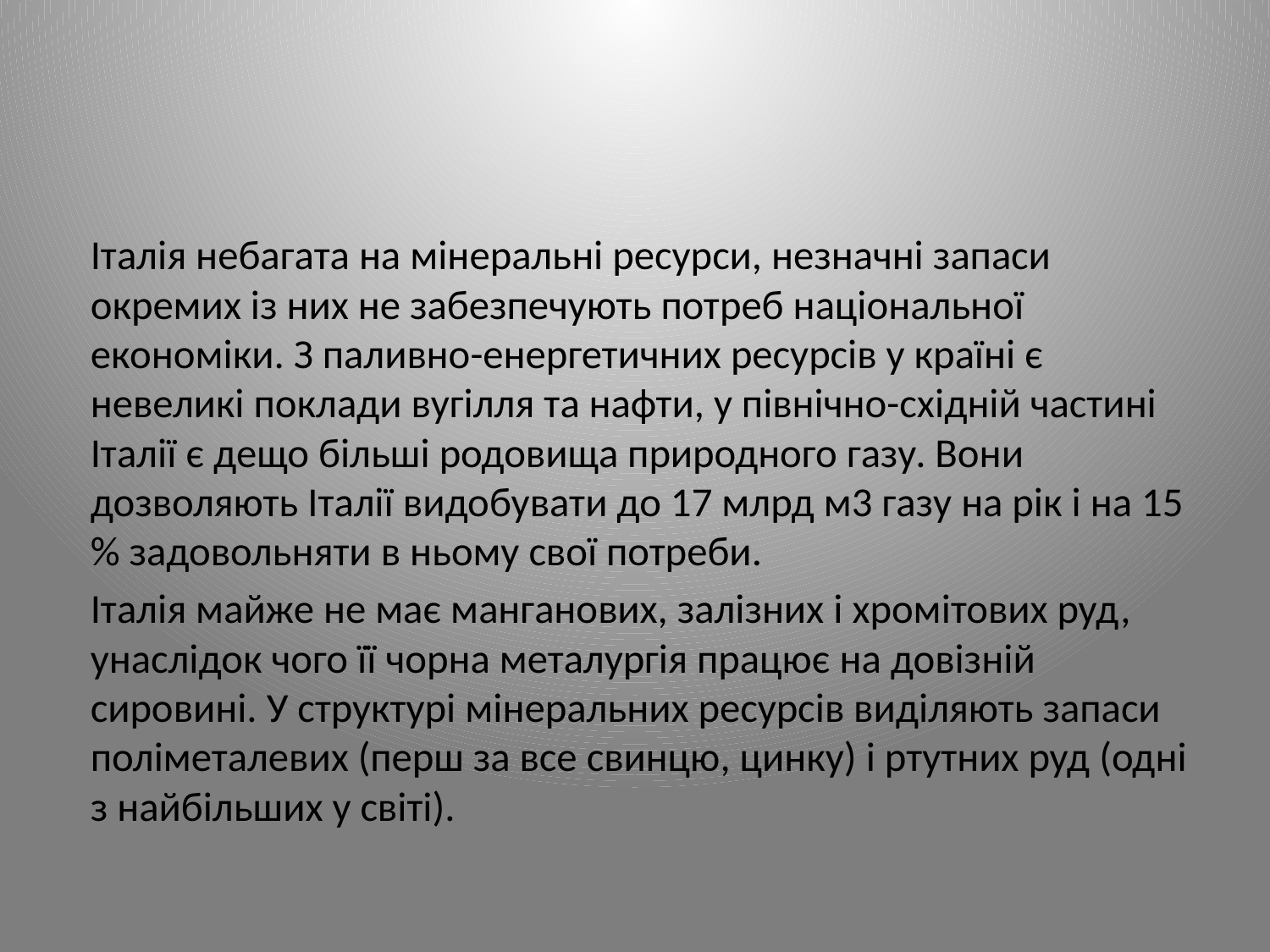

Італія небагата на мінеральні ресурси, незначні запаси окремих із них не забезпечують потреб національної економіки. З паливно-енергетичних ресурсів у країні є невеликі поклади вугілля та нафти, у північно-східній частині Італії є дещо більші родовища природного газу. Вони дозволяють Італії видобувати до 17 млрд м3 газу на рік і на 15 % задовольняти в ньому свої потреби.
Італія майже не має манганових, залізних і хромітових руд, унаслідок чого її чорна металургія працює на довізній сировині. У структурі мінеральних ресурсів виділяють запаси поліметалевих (перш за все свинцю, цинку) і ртутних руд (одні з найбільших у світі).